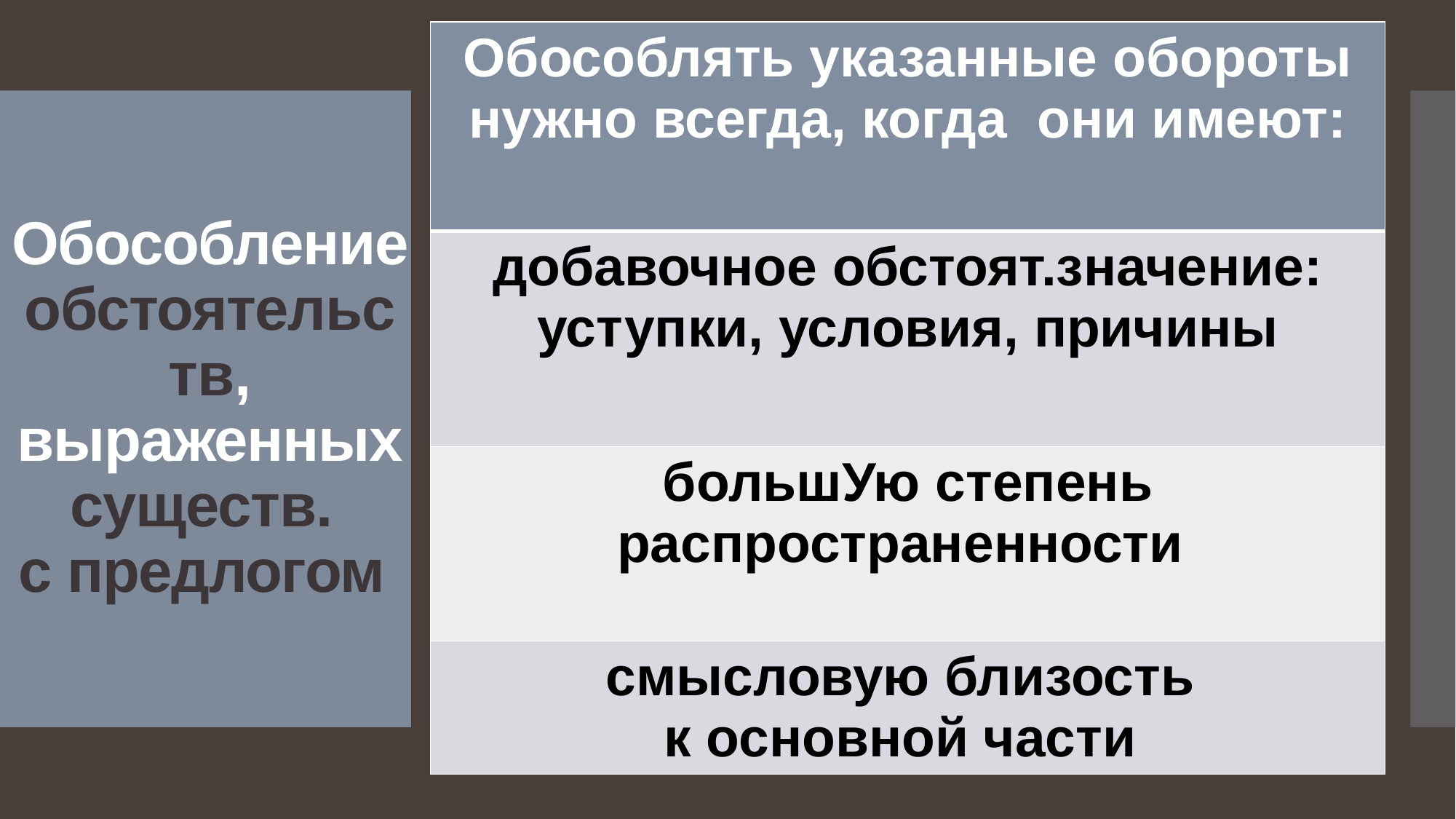

| Обособлять указанные обороты нужно всегда, когда они имеют: |
| --- |
| добавочное обстоят.значение: уступки, условия, причины |
| большУю степень распространенности |
| смысловую близость к основной части |
# Обособление обстоятельств, выраженных существ. с предлогом